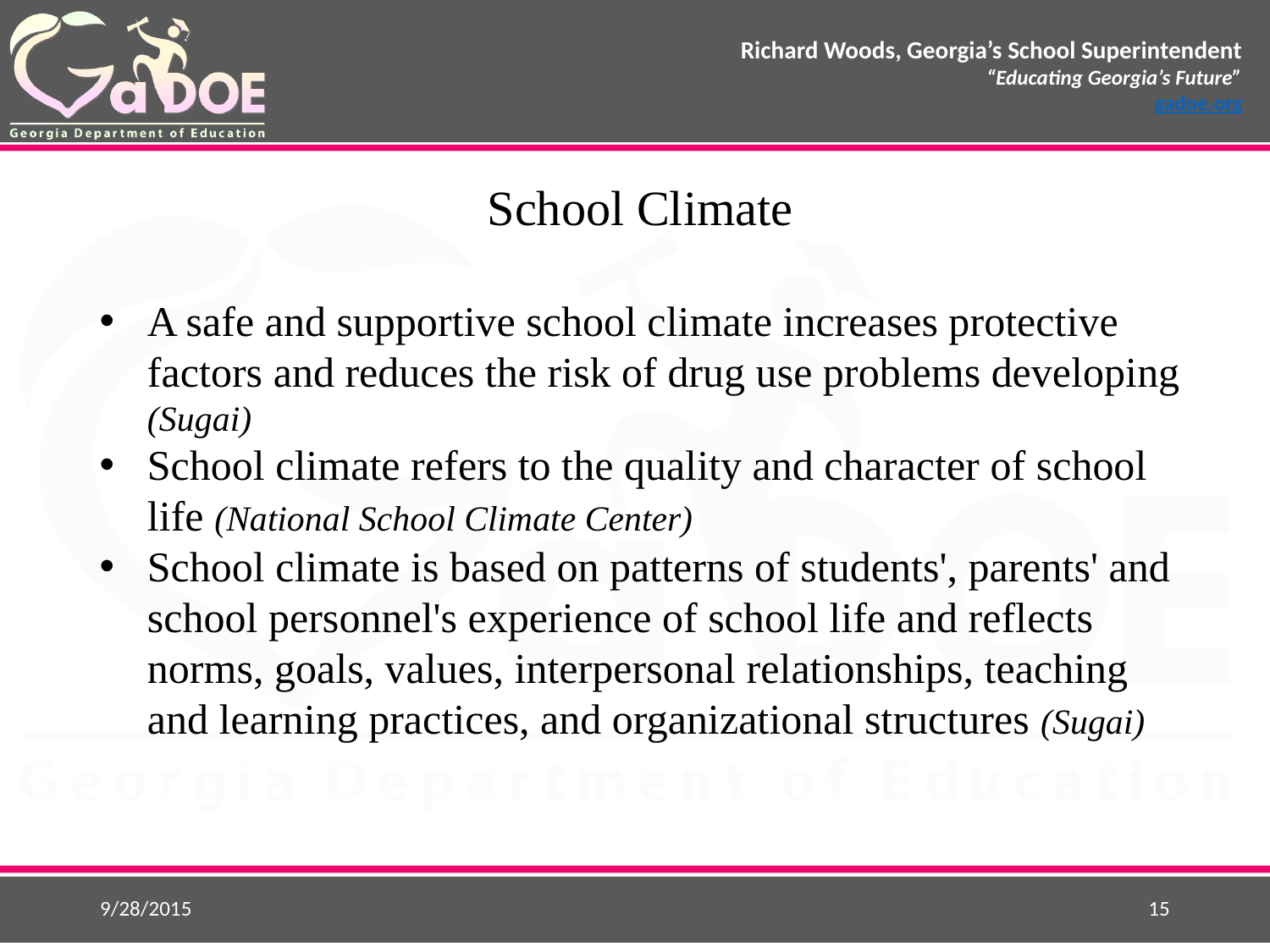

School Climate

A safe and supportive school climate increases protective factors and reduces the risk of drug use problems developing (Sugai)
School climate refers to the quality and character of school life (National School Climate Center)
School climate is based on patterns of students', parents' and school personnel's experience of school life and reflects norms, goals, values, interpersonal relationships, teaching and learning practices, and organizational structures (Sugai)
9/28/2015
15